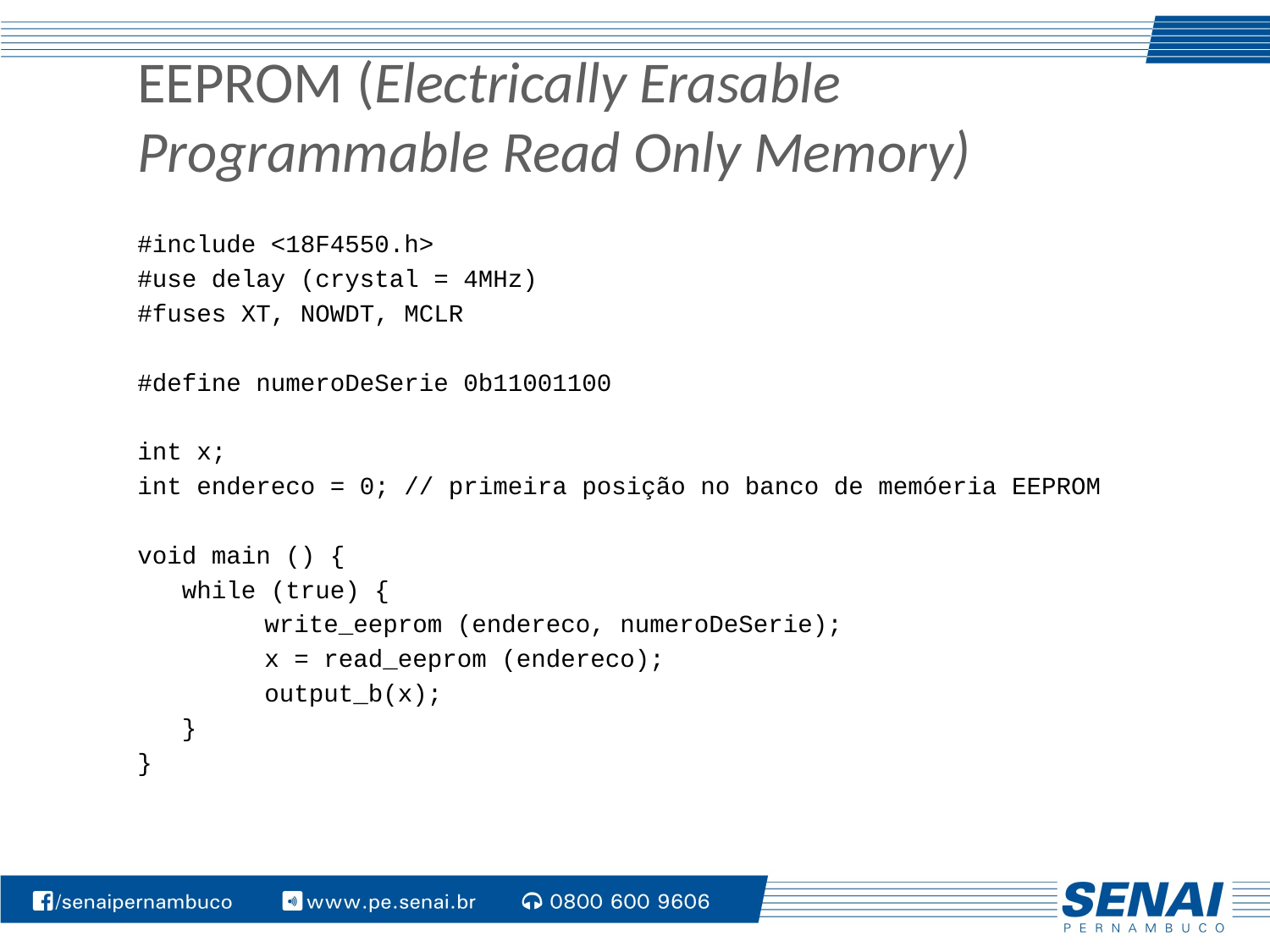

# EEPROM (Electrically Erasable Programmable Read Only Memory)
#include <18F4550.h>
#use delay (crystal = 4MHz)
#fuses XT, NOWDT, MCLR

#define numeroDeSerie 0b11001100

int x;
int endereco = 0; // primeira posição no banco de memóeria EEPROM

void main () {
   while (true) {
	write_eeprom (endereco, numeroDeSerie);
	x = read_eeprom (endereco);
	output_b(x);
   }
}